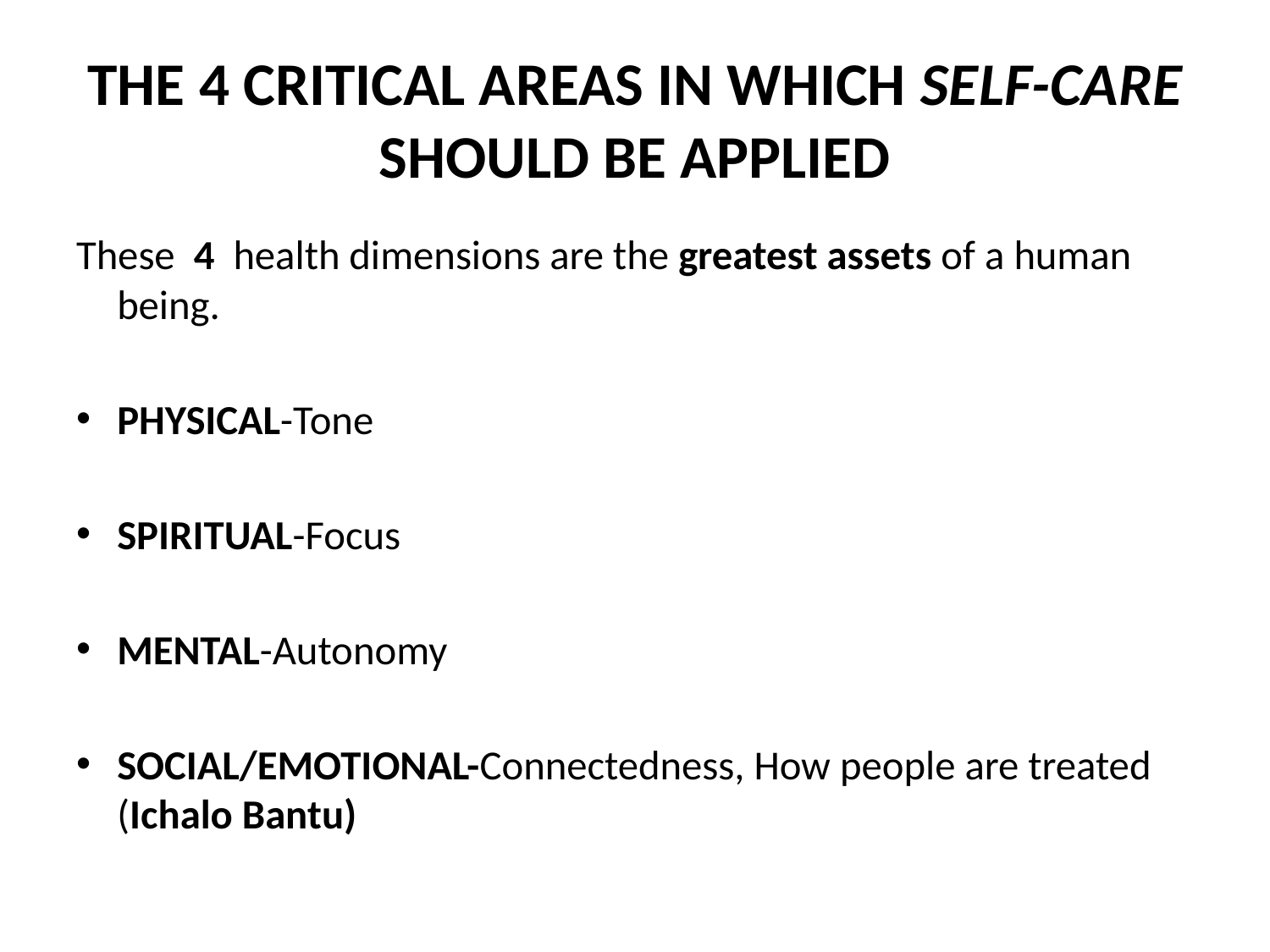

# THE 4 CRITICAL AREAS IN WHICH SELF-CARE SHOULD BE APPLIED
These  4  health dimensions are the greatest assets of a human being.

PHYSICAL-Tone

SPIRITUAL-Focus

MENTAL-Autonomy

SOCIAL/EMOTIONAL-Connectedness, How people are treated (Ichalo Bantu)